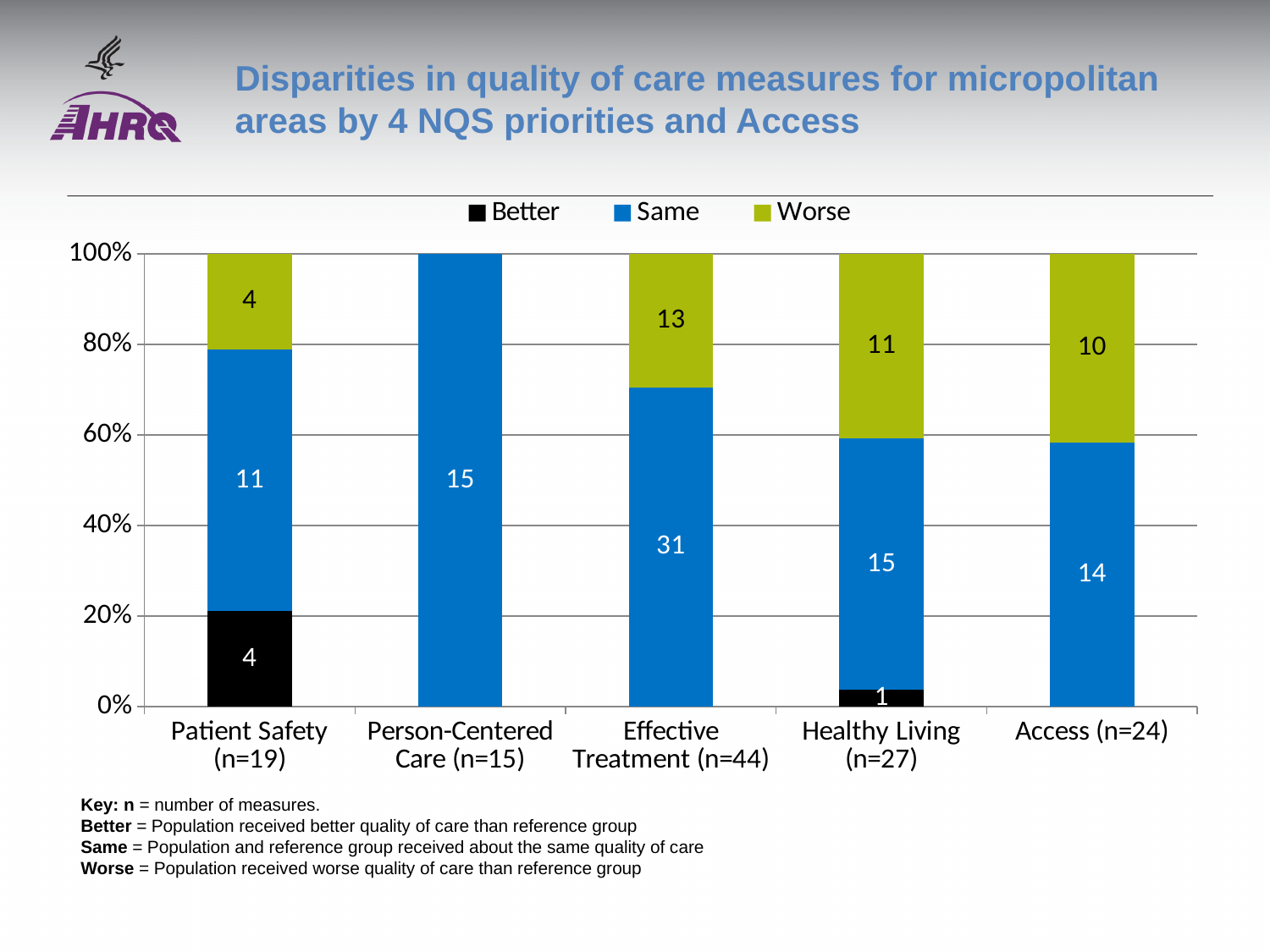

# Disparities in quality of care measures for micropolitan areas by 4 NQS priorities and Access

### Chart

| Category | Better | Same | Worse  |
|---|---|---|---|
| Patient Safety (n=19) | 4.0 | 11.0 | 4.0 |
| Person-Centered Care (n=15) | None | 15.0 | None |
| Effective Treatment (n=44) | None | 31.0 | 13.0 |
| Healthy Living (n=27) | 1.0 | 15.0 | 11.0 |
| Access (n=24) | None | 14.0 | 10.0 |
 Key: n = number of measures.
 Better = Population received better quality of care than reference group
 Same = Population and reference group received about the same quality of care
 Worse = Population received worse quality of care than reference group